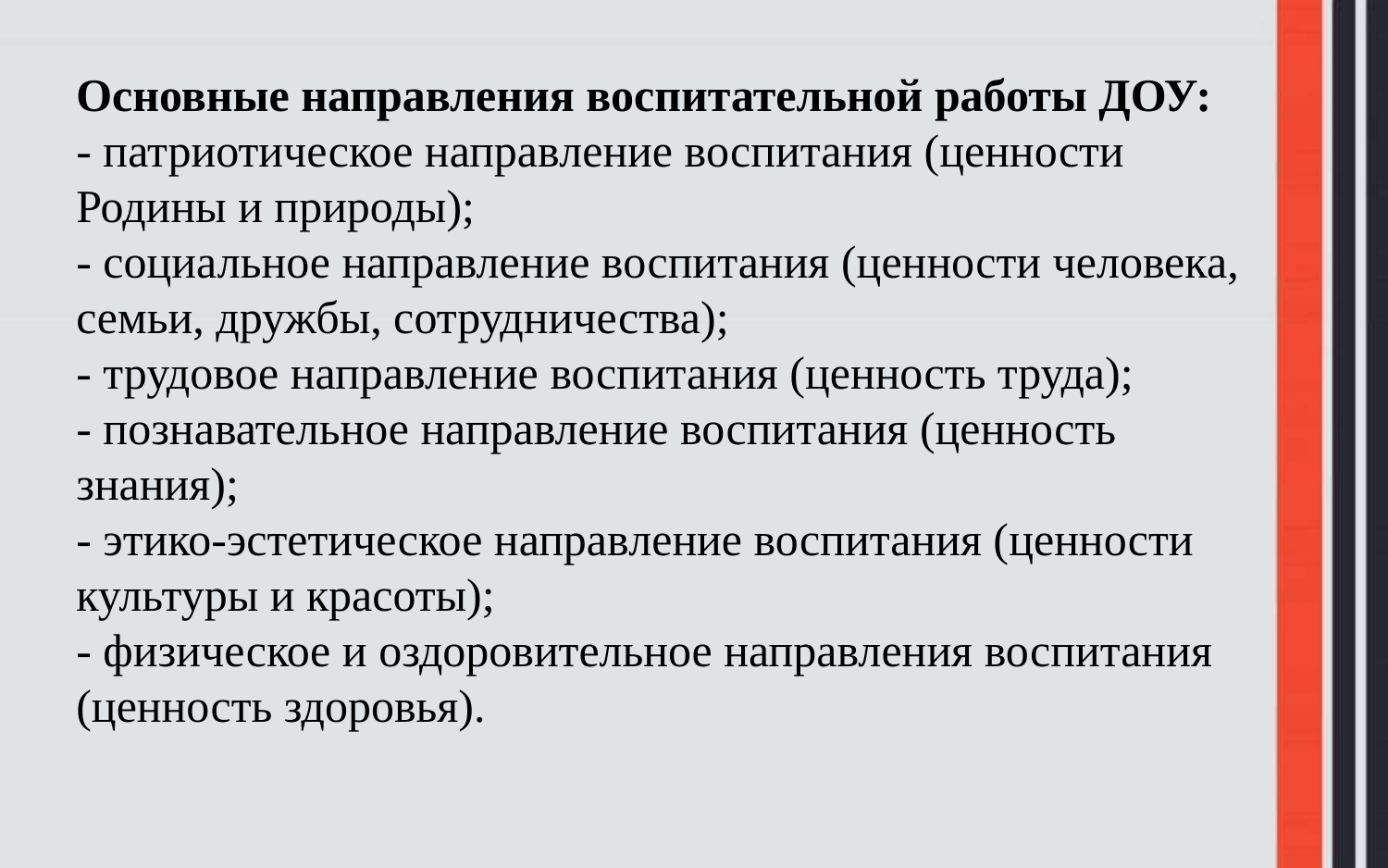

# Основные направления воспитательной работы ДОУ: - патриотическое направление воспитания (ценности Родины и природы); - социальное направление воспитания (ценности человека, семьи, дружбы, сотрудничества); - трудовое направление воспитания (ценность труда); - познавательное направление воспитания (ценность знания); - этико-эстетическое направление воспитания (ценности культуры и красоты); - физическое и оздоровительное направления воспитания (ценность здоровья).